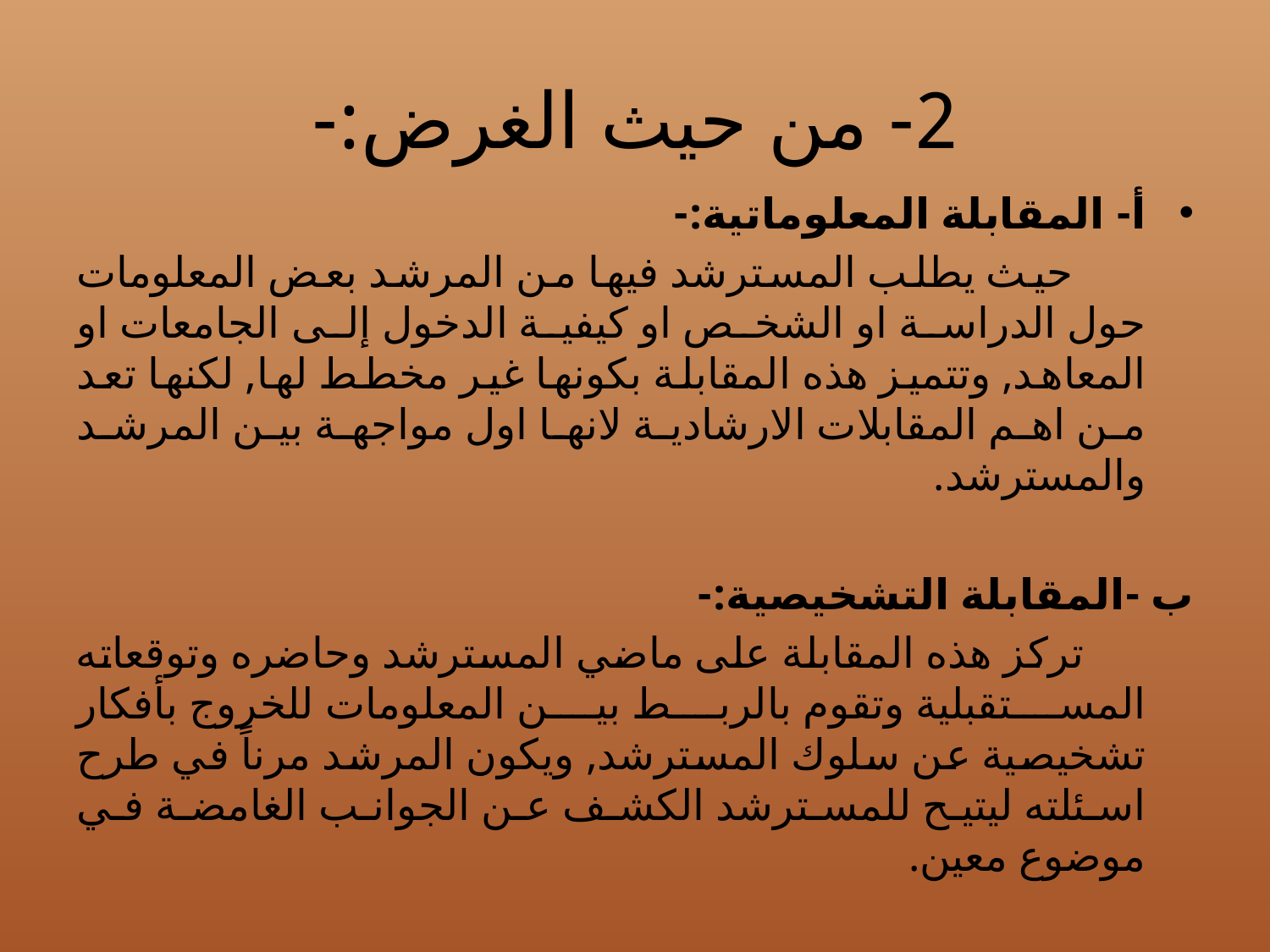

# 2- من حيث الغرض:-
أ- المقابلة المعلوماتية:-
           حيث يطلب المسترشد فيها من المرشد بعض المعلومات حول الدراسة او الشخص او كيفية الدخول إلى الجامعات او المعاهد, وتتميز هذه المقابلة بكونها غير مخطط لها, لكنها تعد من اهم المقابلات الارشادية لانها اول مواجهة بين المرشد والمسترشد.

ب -المقابلة التشخيصية:-
          تركز هذه المقابلة على ماضي المسترشد وحاضره وتوقعاته المستقبلية وتقوم بالربط بين المعلومات للخروج بأفكار تشخيصية عن سلوك المسترشد, ويكون المرشد مرناً في طرح اسئلته ليتيح للمسترشد الكشف عن الجوانب الغامضة في موضوع معين.